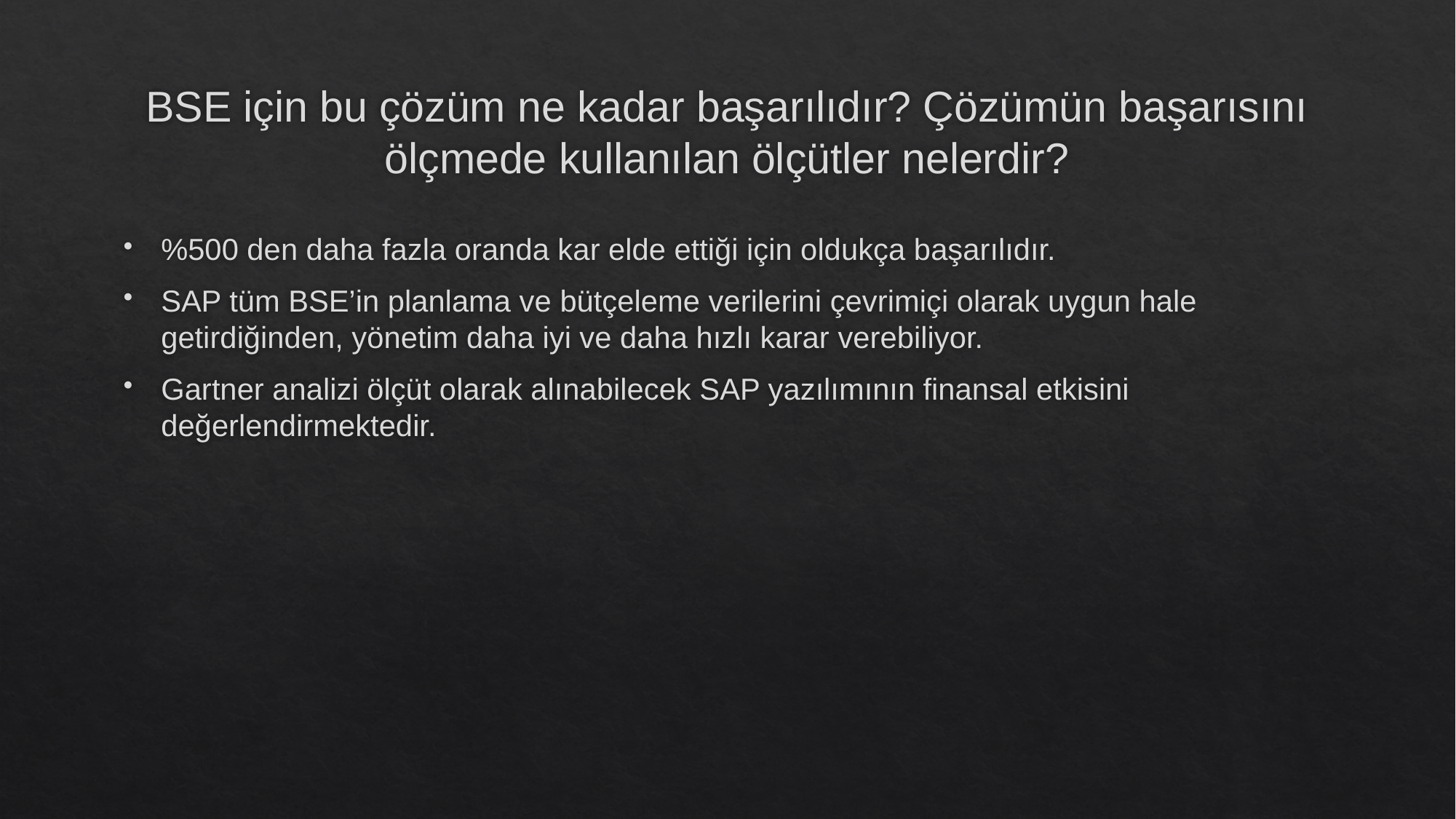

# BSE için bu çözüm ne kadar başarılıdır? Çözümün başarısını ölçmede kullanılan ölçütler nelerdir?
%500 den daha fazla oranda kar elde ettiği için oldukça başarılıdır.
SAP tüm BSE’in planlama ve bütçeleme verilerini çevrimiçi olarak uygun hale getirdiğinden, yönetim daha iyi ve daha hızlı karar verebiliyor.
Gartner analizi ölçüt olarak alınabilecek SAP yazılımının finansal etkisini değerlendirmektedir.